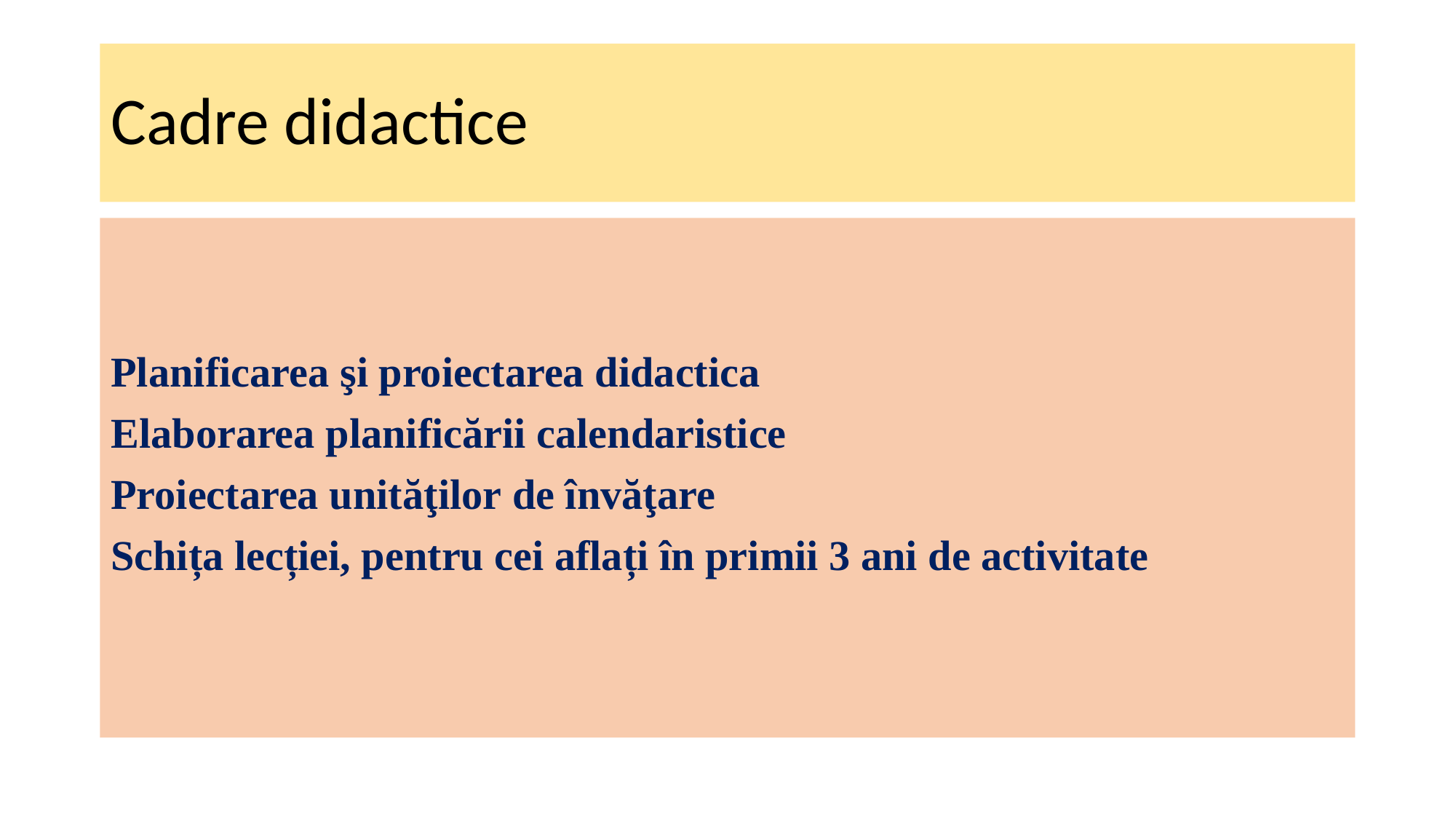

# Cadre didactice

Planificarea şi proiectarea didactica
Elaborarea planificării calendaristice
Proiectarea unităţilor de învăţare
Schița lecției, pentru cei aflați în primii 3 ani de activitate